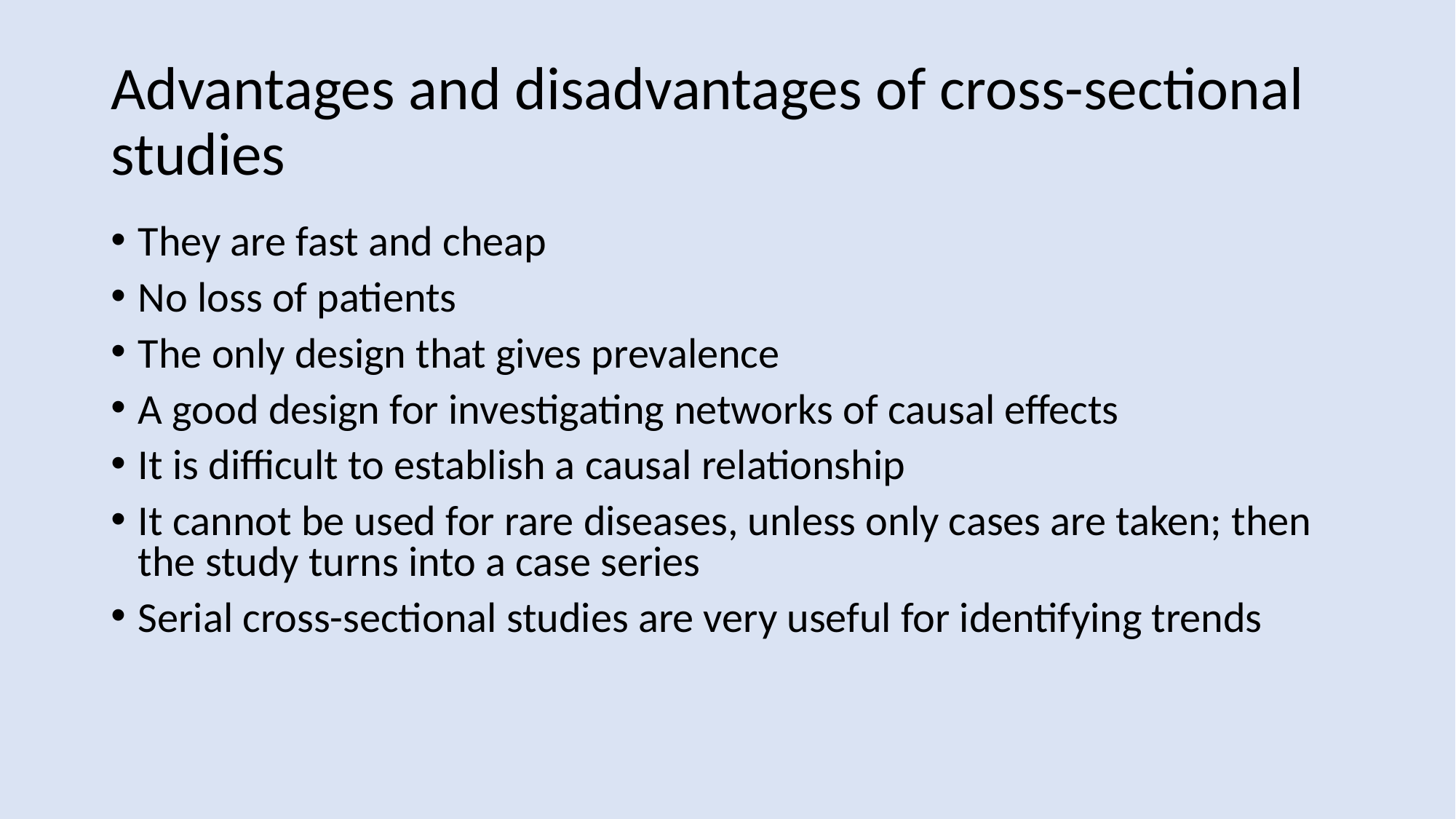

# Advantages and disadvantages of cross-sectional studies
They are fast and cheap
No loss of patients
The only design that gives prevalence
A good design for investigating networks of causal effects
It is difficult to establish a causal relationship
It cannot be used for rare diseases, unless only cases are taken; then the study turns into a case series
Serial cross-sectional studies are very useful for identifying trends